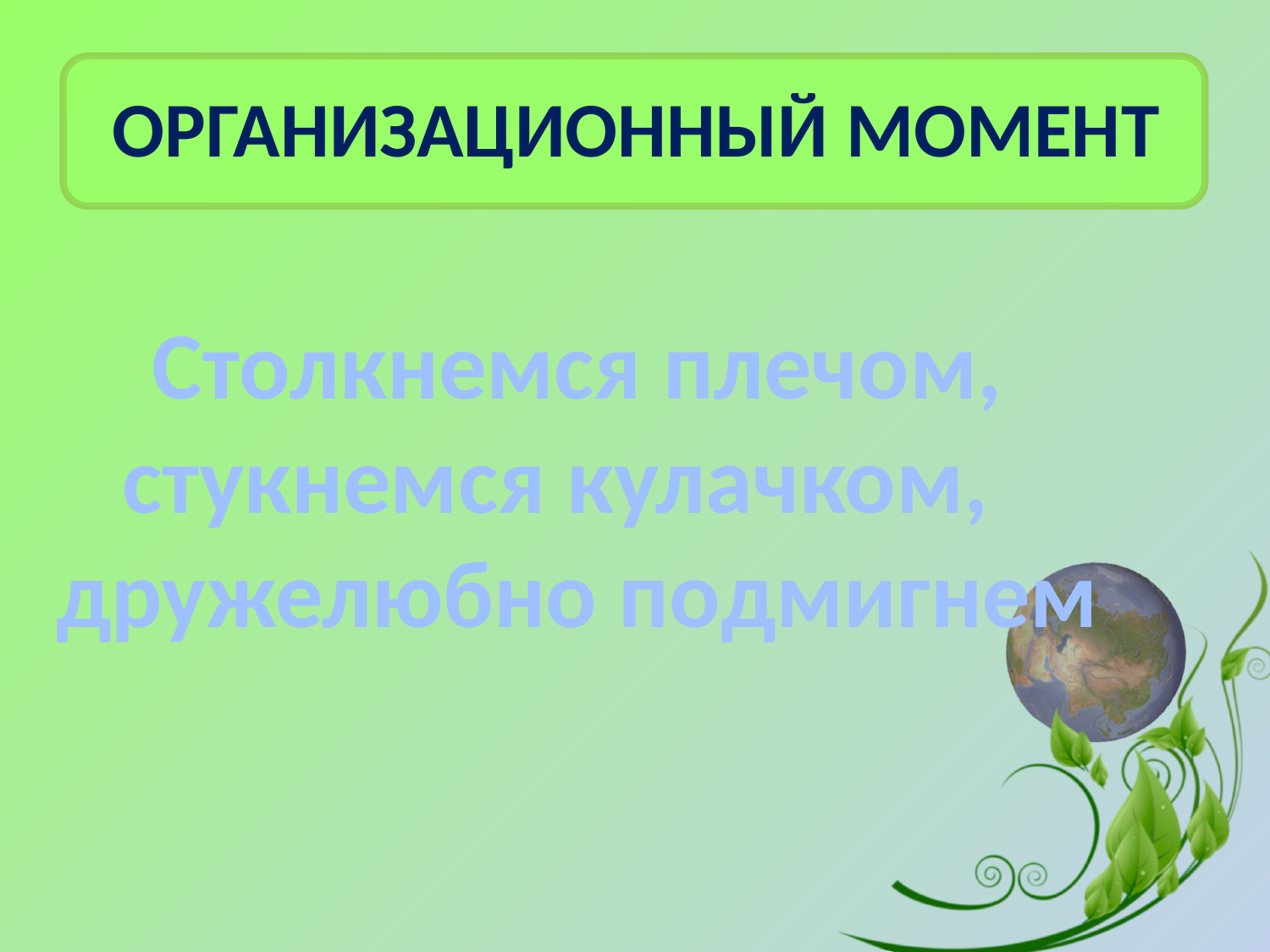

# ОРГАНИЗАЦИОННЫЙ МОМЕНТ
Столкнемся плечом,
стукнемся кулачком,
дружелюбно подмигнем